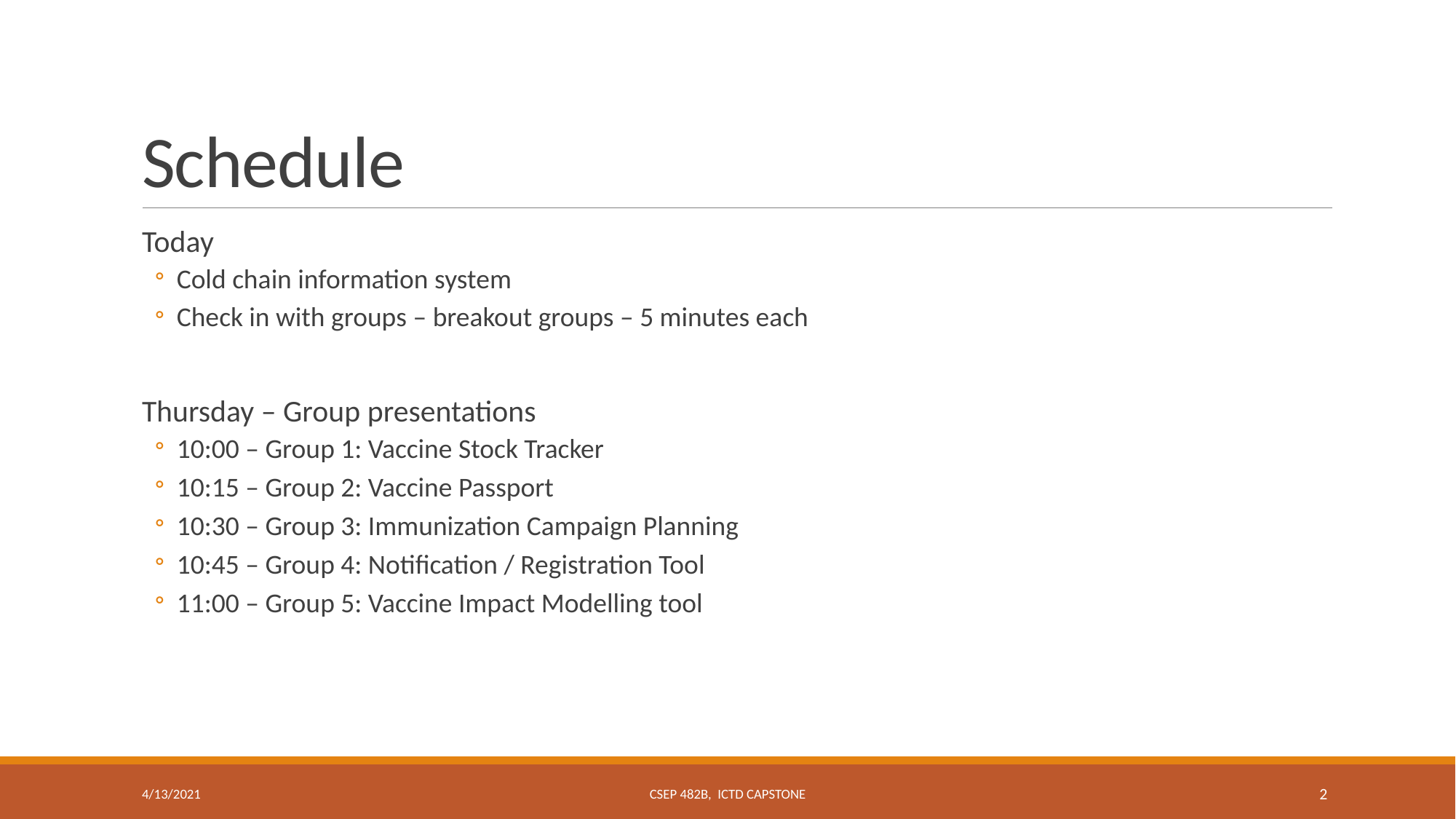

# Schedule
Today
Cold chain information system
Check in with groups – breakout groups – 5 minutes each

Thursday – Group presentations
10:00 – Group 1: Vaccine Stock Tracker
10:15 – Group 2: Vaccine Passport
10:30 – Group 3: Immunization Campaign Planning
10:45 – Group 4: Notification / Registration Tool
11:00 – Group 5: Vaccine Impact Modelling tool

4/13/2021
CSEP 482B,  ICTD Capstone
2